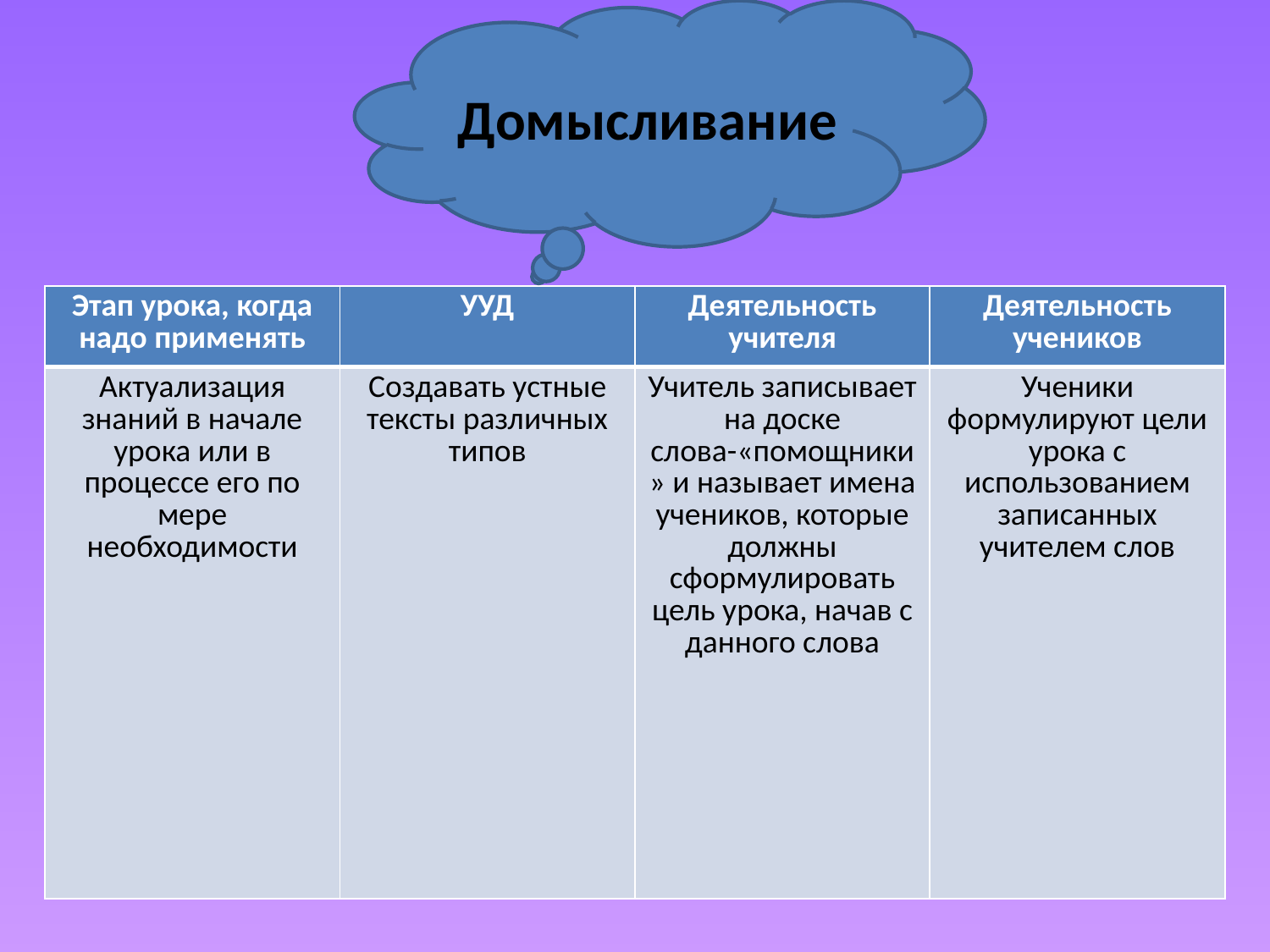

Домысливание
| Этап урока, когда надо применять | УУД | Деятельность учителя | Деятельность учеников |
| --- | --- | --- | --- |
| Актуализация знаний в начале урока или в процессе его по мере необходимости | Создавать устные тексты различных типов | Учитель записывает на доске слова-«помощники» и называет имена учеников, которые должны сформулировать цель урока, начав с данного слова | Ученики формулируют цели урока с использованием записанных учителем слов |